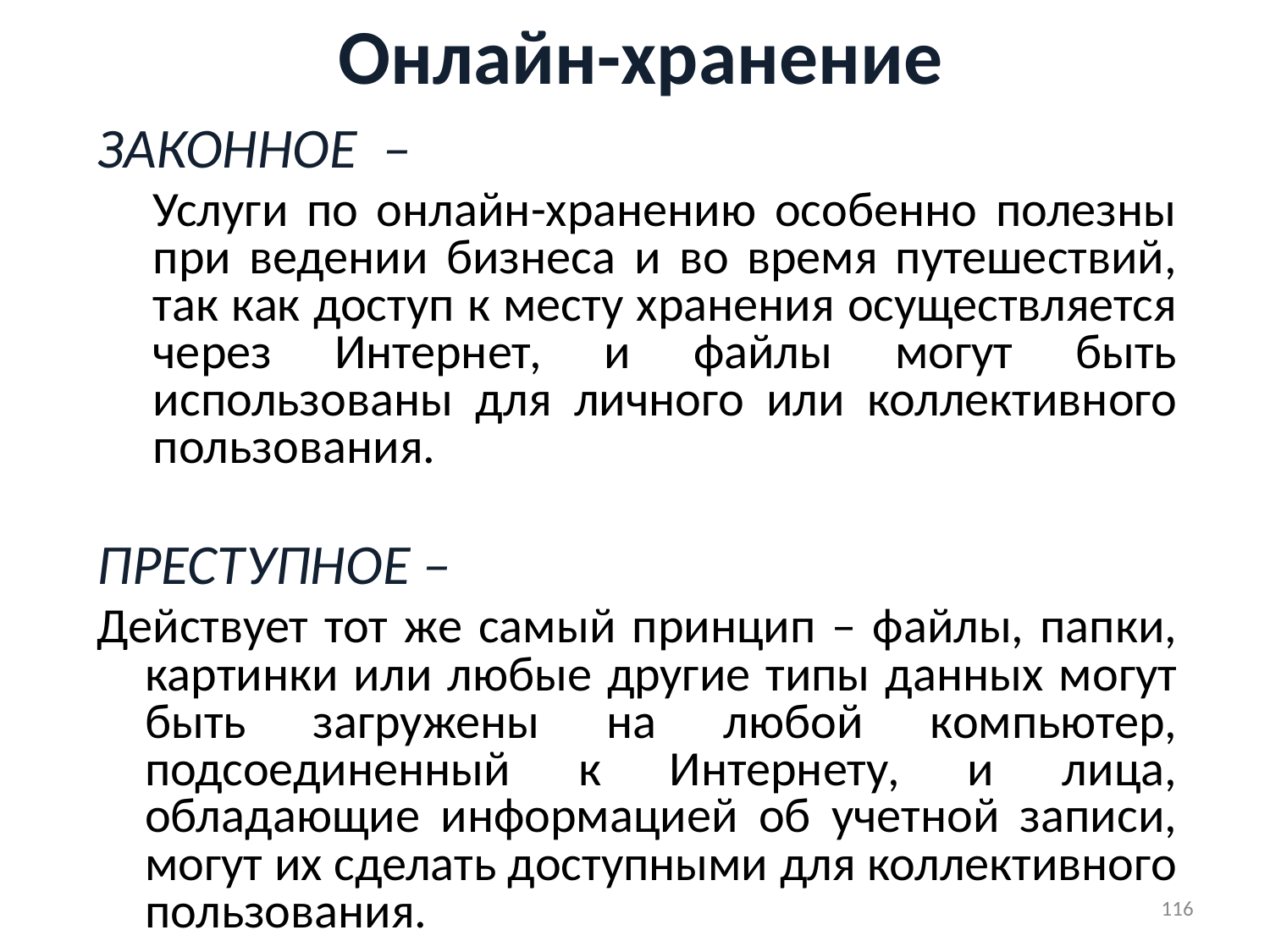

# Онлайн-хранение
ЗАКОННОЕ  –
Услуги по онлайн-хранению особенно полезны при ведении бизнеса и во время путешествий, так как доступ к месту хранения осуществляется через Интернет, и файлы могут быть использованы для личного или коллективного пользования.

ПРЕСТУПНОЕ –
Действует тот же самый принцип – файлы, папки, картинки или любые другие типы данных могут быть загружены на любой компьютер, подсоединенный к Интернету, и лица, обладающие информацией об учетной записи, могут их сделать доступными для коллективного пользования.
116